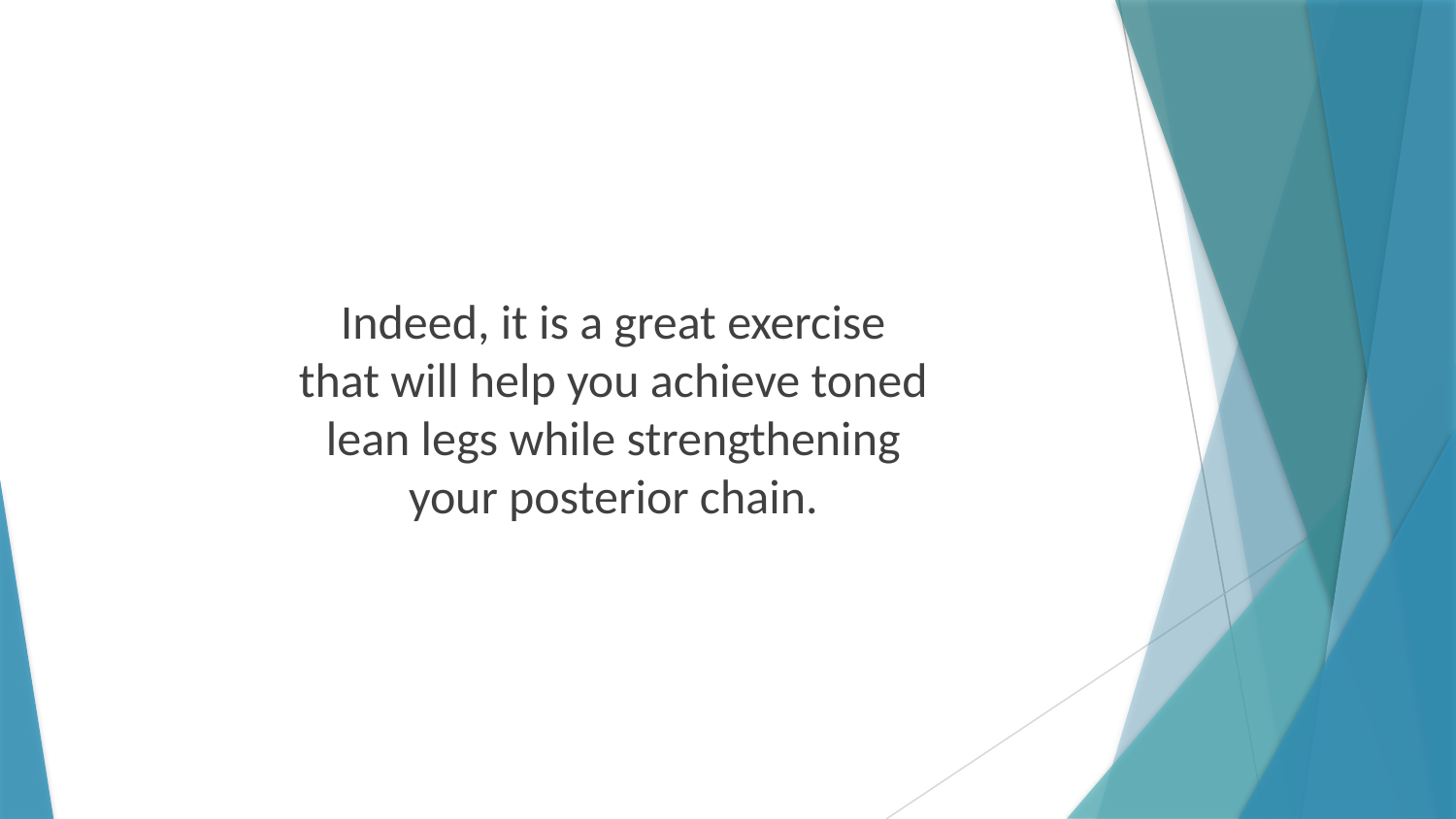

Indeed, it is a great exercise that will help you achieve toned lean legs while strengthening your posterior chain.